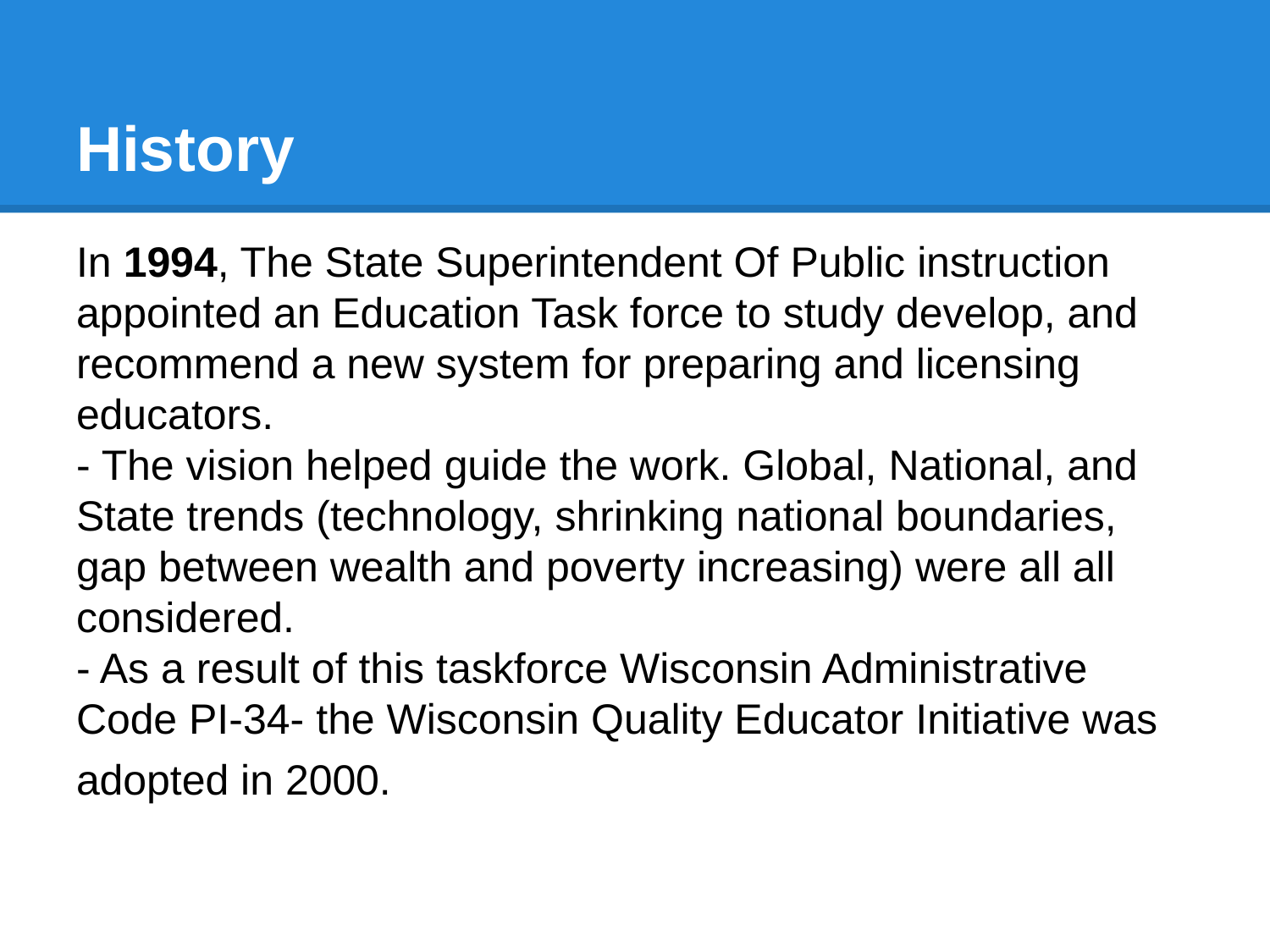

# History
In 1994, The State Superintendent Of Public instruction appointed an Education Task force to study develop, and recommend a new system for preparing and licensing educators.
- The vision helped guide the work. Global, National, and State trends (technology, shrinking national boundaries, gap between wealth and poverty increasing) were all all considered.
- As a result of this taskforce Wisconsin Administrative Code PI-34- the Wisconsin Quality Educator Initiative was adopted in 2000.